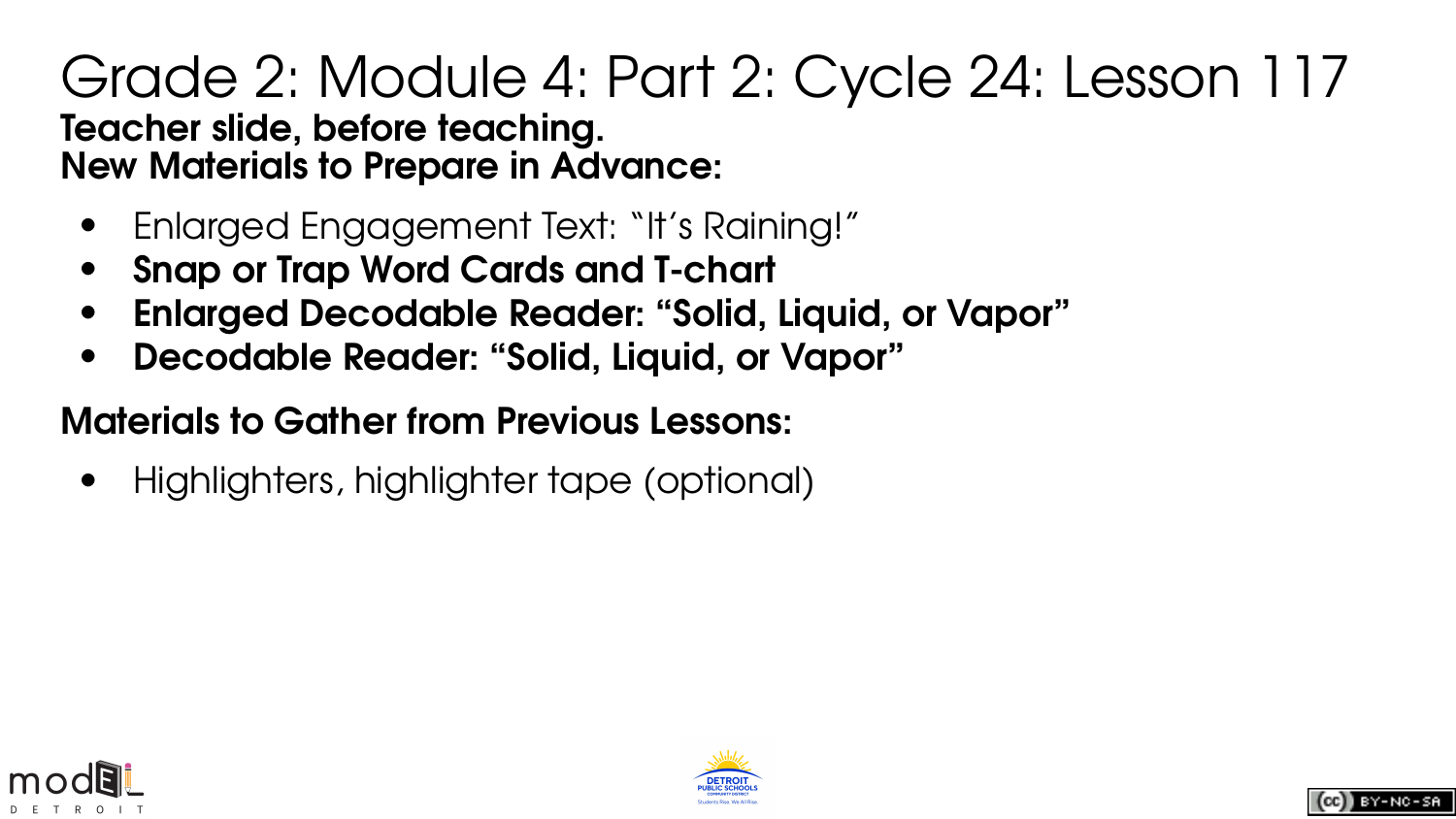

# Grade 2: Module 4: Part 2: Cycle 24: Lesson 117
Teacher slide, before teaching.
New Materials to Prepare in Advance:
Enlarged Engagement Text: “It’s Raining!”
Snap or Trap Word Cards and T-chart
Enlarged Decodable Reader: “Solid, Liquid, or Vapor”
Decodable Reader: “Solid, Liquid, or Vapor”
Materials to Gather from Previous Lessons:
Highlighters, highlighter tape (optional)